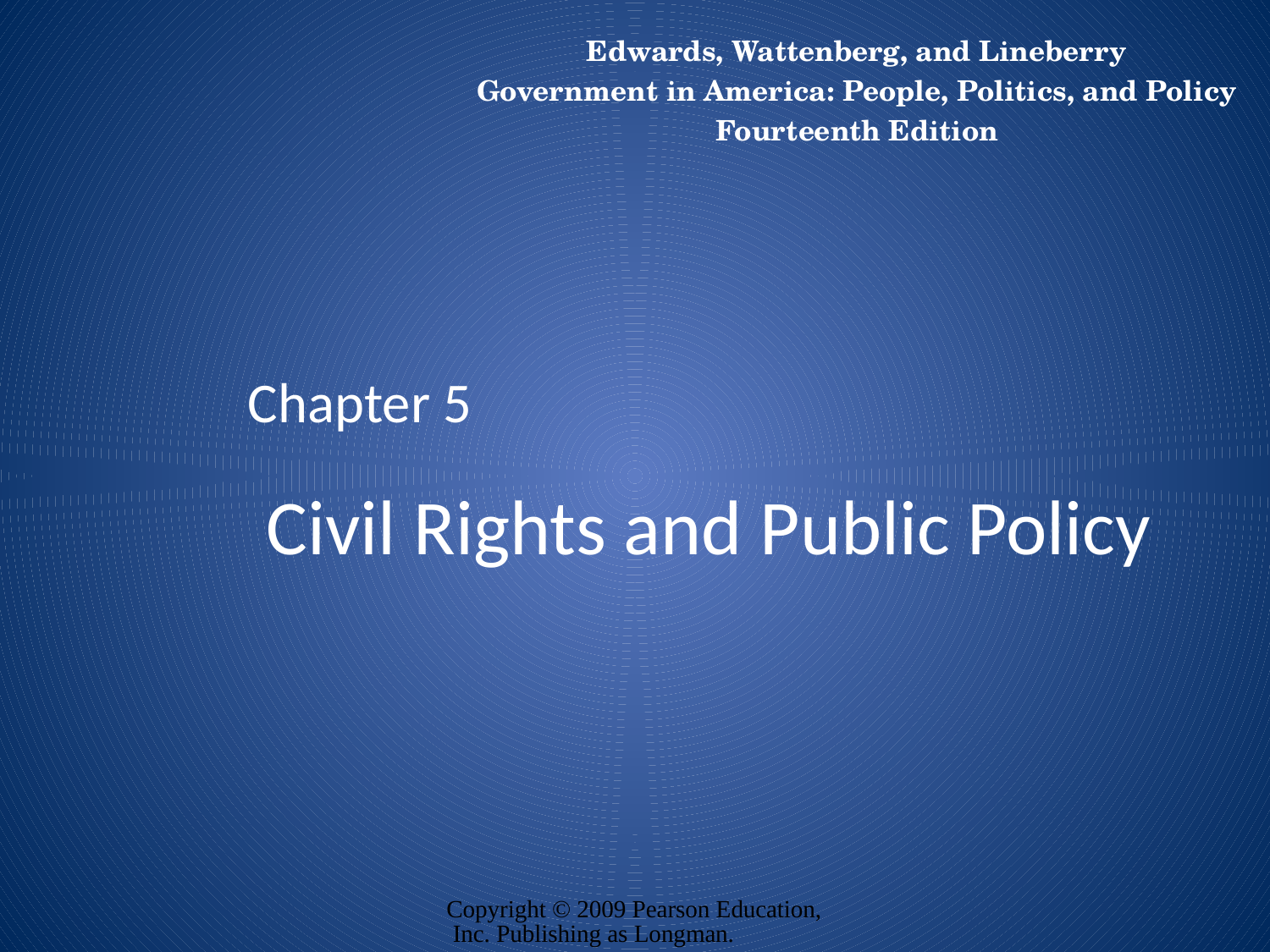

Edwards, Wattenberg, and Lineberry
Government in America: People, Politics, and Policy
Fourteenth Edition
Chapter 5
# Civil Rights and Public Policy
Copyright © 2009 Pearson Education, Inc. Publishing as Longman.